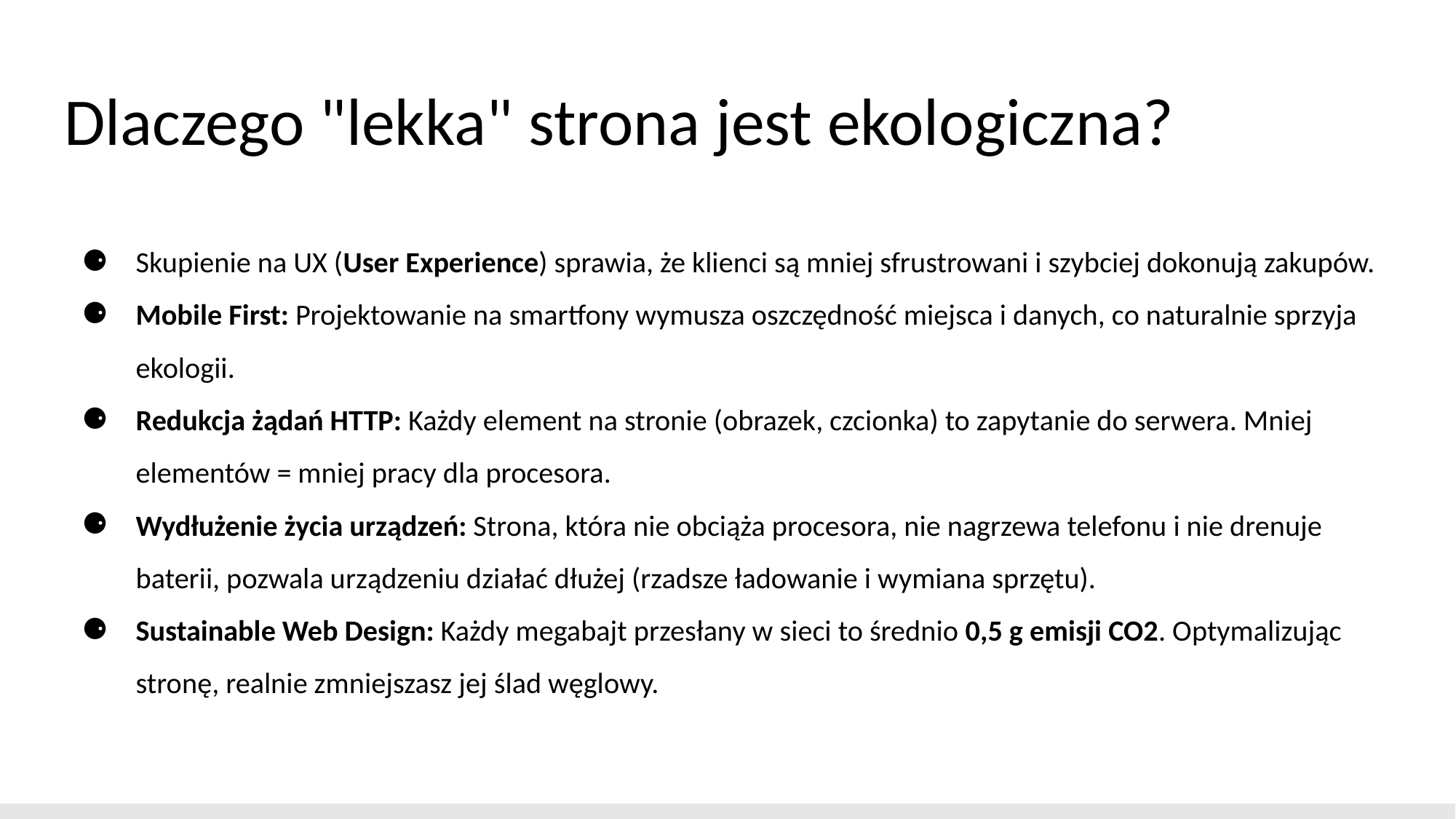

# Dlaczego "lekka" strona jest ekologiczna?
Skupienie na UX (User Experience) sprawia, że klienci są mniej sfrustrowani i szybciej dokonują zakupów.
Mobile First: Projektowanie na smartfony wymusza oszczędność miejsca i danych, co naturalnie sprzyja ekologii.
Redukcja żądań HTTP: Każdy element na stronie (obrazek, czcionka) to zapytanie do serwera. Mniej elementów = mniej pracy dla procesora.
Wydłużenie życia urządzeń: Strona, która nie obciąża procesora, nie nagrzewa telefonu i nie drenuje baterii, pozwala urządzeniu działać dłużej (rzadsze ładowanie i wymiana sprzętu).
Sustainable Web Design: Każdy megabajt przesłany w sieci to średnio 0,5 g emisji CO2. Optymalizując stronę, realnie zmniejszasz jej ślad węglowy.